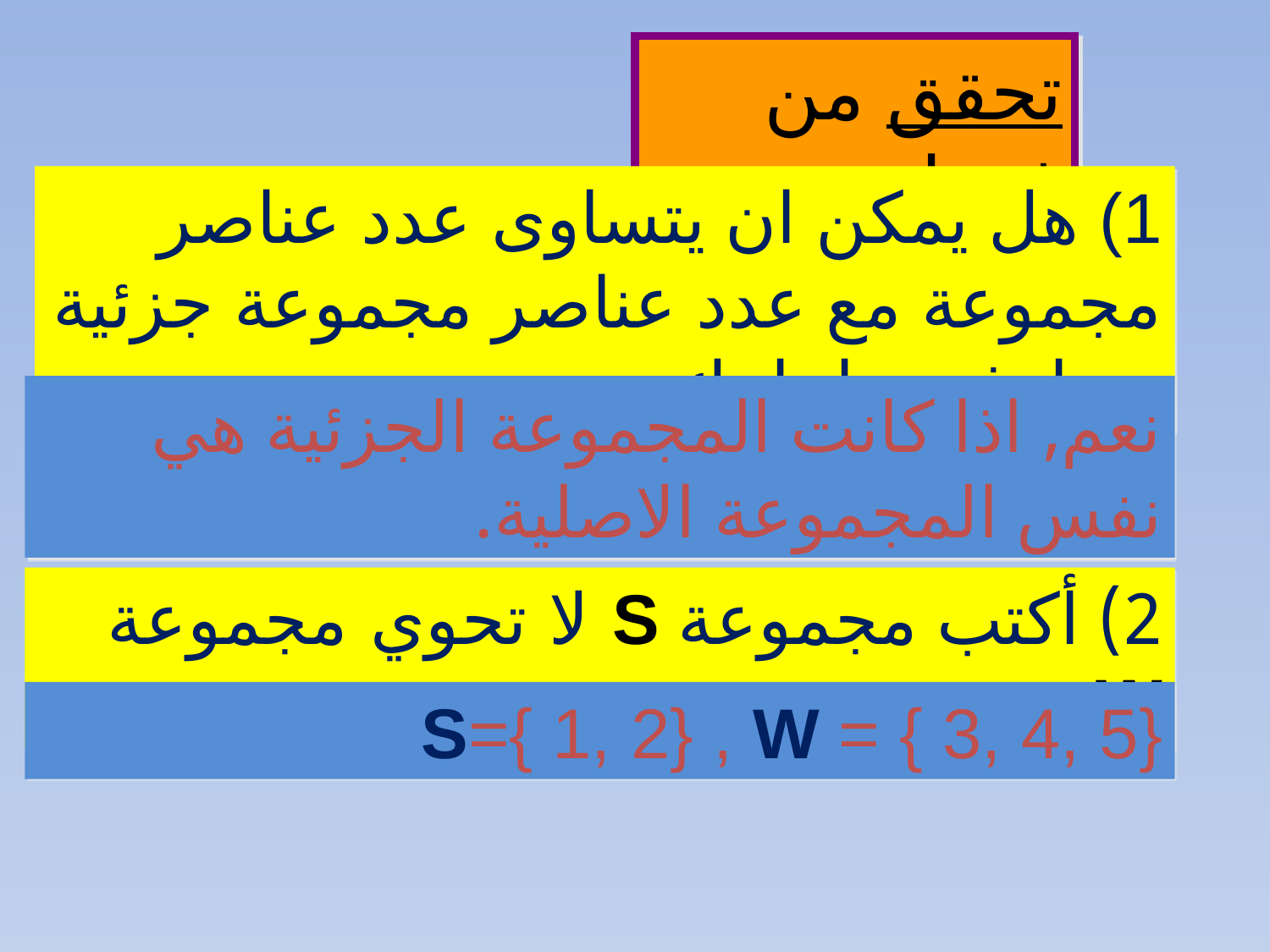

تحقق من فهمك

1) هل يمكن ان يتساوى عدد عناصر مجموعة مع عدد عناصر مجموعة جزئية منها. فسر إجابتك.
نعم, اذا كانت المجموعة الجزئية هي نفس المجموعة الاصلية.
2) أكتب مجموعة Ѕ لا تحوي مجموعة W
Ѕ={ 1, 2} , W = { 3, 4, 5}